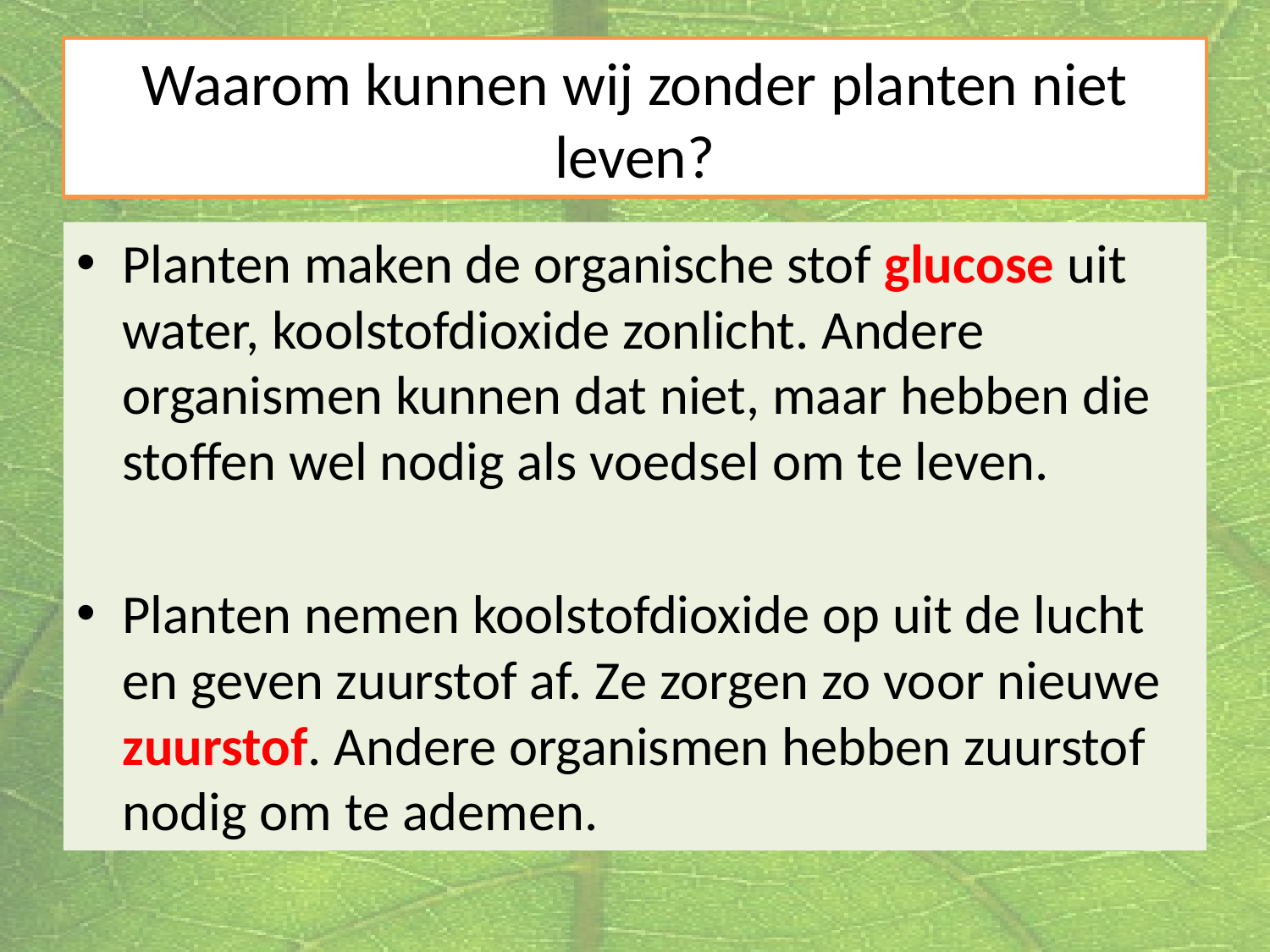

# Waarom kunnen wij zonder planten niet leven?
Planten maken de organische stof glucose uit water, koolstofdioxide zonlicht. Andere organismen kunnen dat niet, maar hebben die stoffen wel nodig als voedsel om te leven.

Planten nemen koolstofdioxide op uit de lucht en geven zuurstof af. Ze zorgen zo voor nieuwe zuurstof. Andere organismen hebben zuurstof nodig om te ademen.